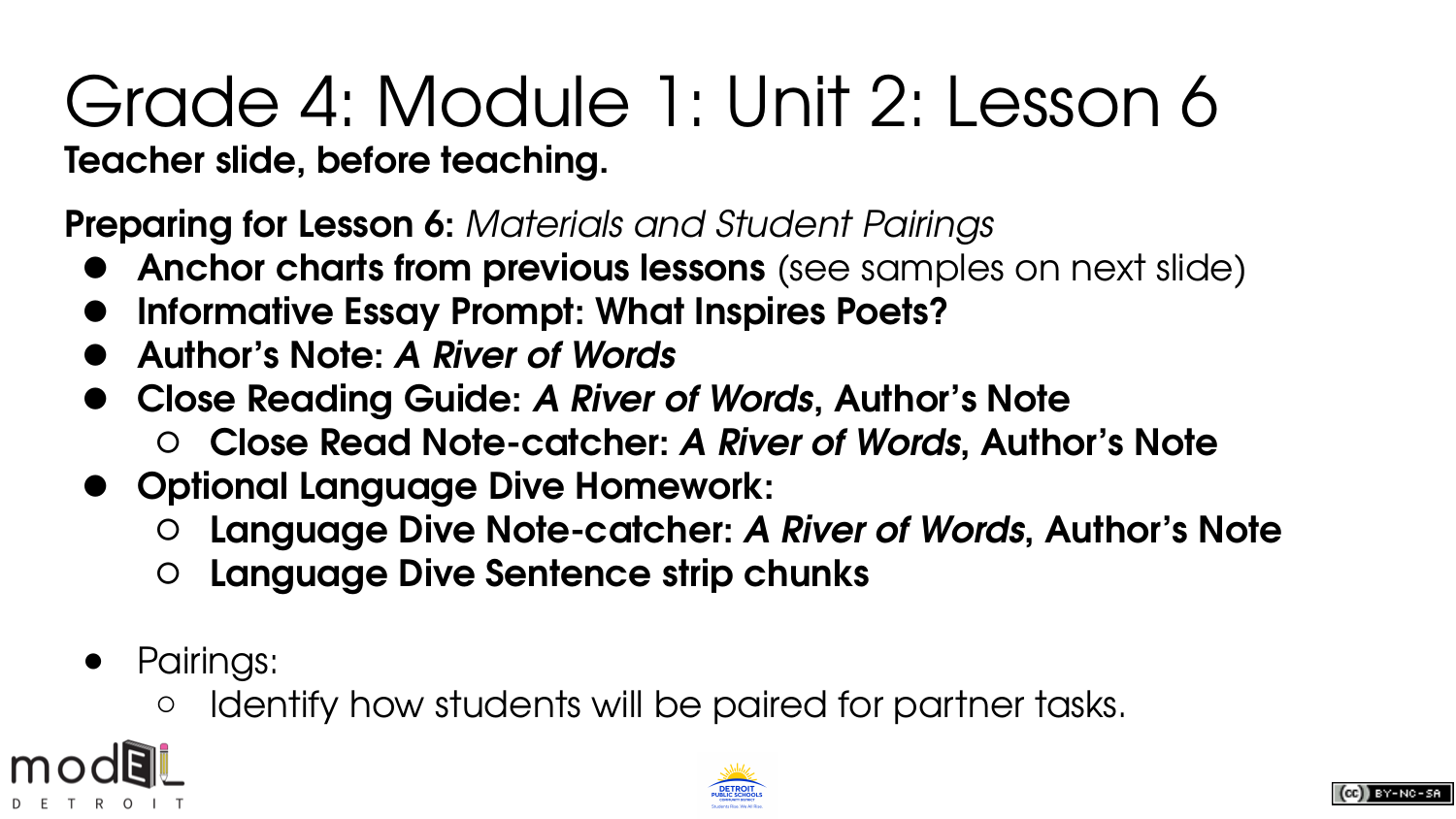

# Grade 4: Module 1: Unit 2: Lesson 6
Teacher slide, before teaching.
Preparing for Lesson 6: Materials and Student Pairings
Anchor charts from previous lessons (see samples on next slide)
Informative Essay Prompt: What Inspires Poets?
Author’s Note: A River of Words
Close Reading Guide: A River of Words, Author’s Note
Close Read Note-catcher: A River of Words, Author’s Note
Optional Language Dive Homework:
Language Dive Note-catcher: A River of Words, Author’s Note
Language Dive Sentence strip chunks

Pairings:
Identify how students will be paired for partner tasks.